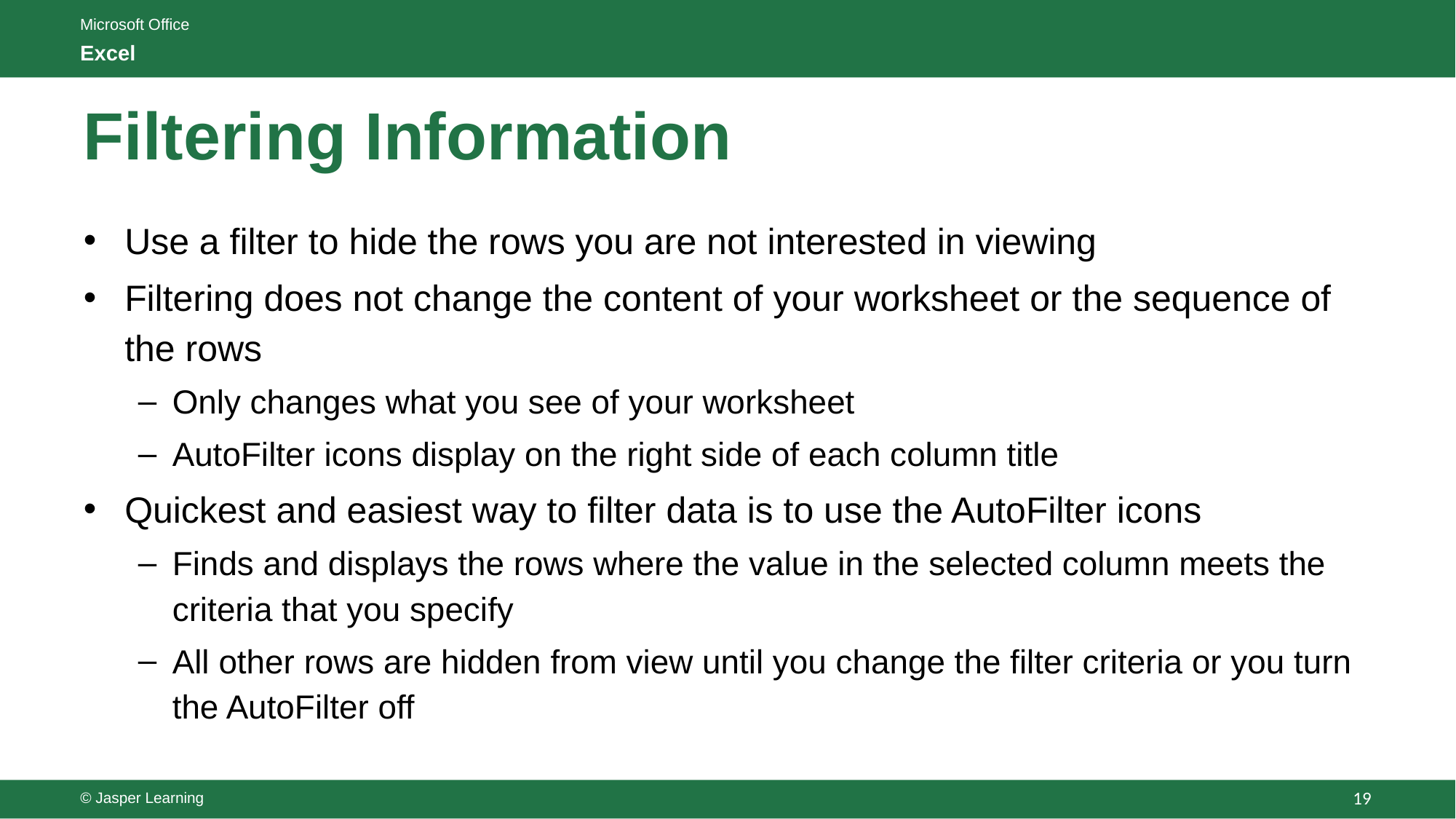

# Filtering Information
Use a filter to hide the rows you are not interested in viewing
Filtering does not change the content of your worksheet or the sequence of the rows
Only changes what you see of your worksheet
AutoFilter icons display on the right side of each column title
Quickest and easiest way to filter data is to use the AutoFilter icons
Finds and displays the rows where the value in the selected column meets the criteria that you specify
All other rows are hidden from view until you change the filter criteria or you turn the AutoFilter off
© Jasper Learning
19